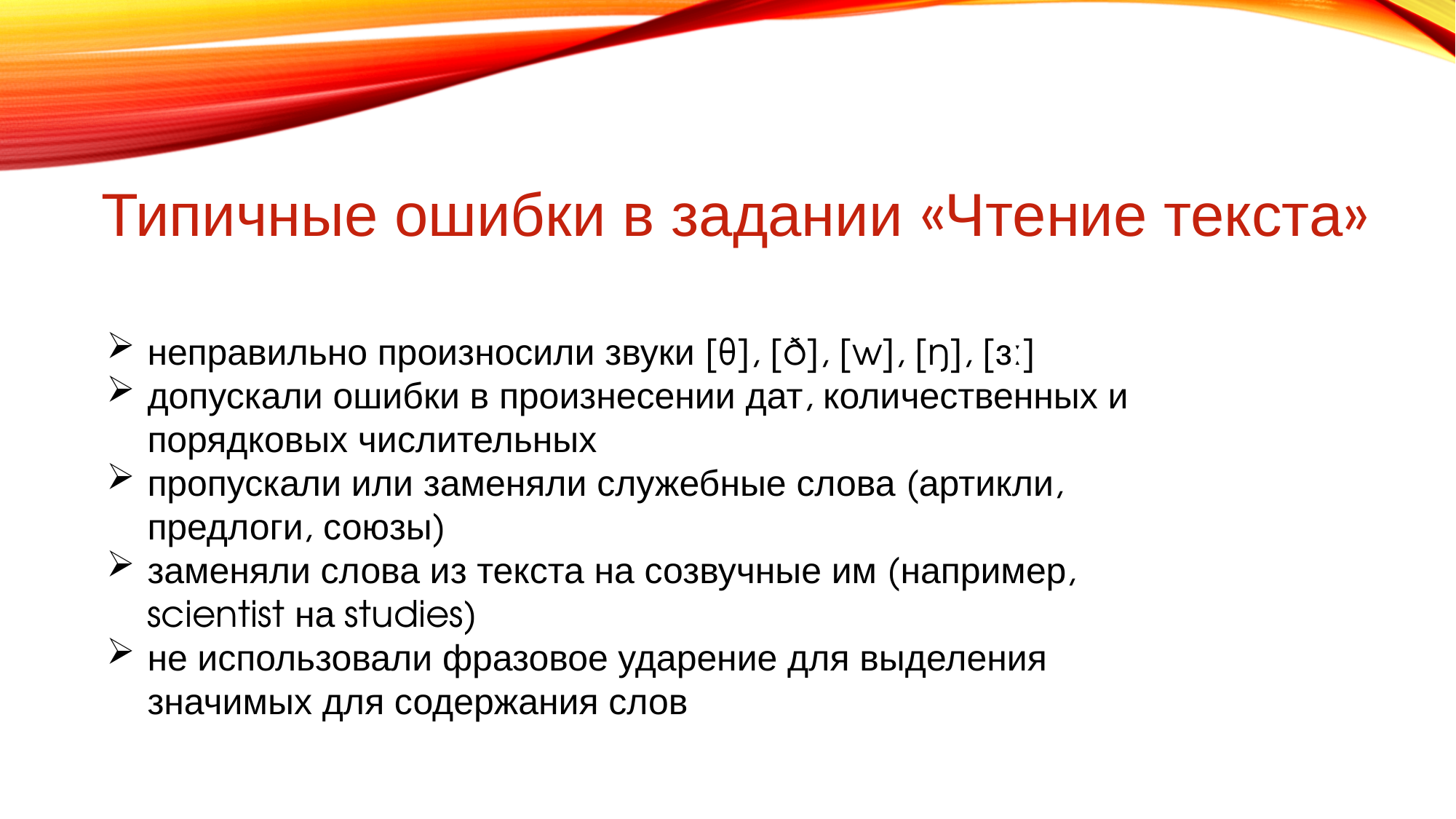

Типичные ошибки в задании «Чтение текста»
неправильно произносили звуки [θ], [ð], [w], [ŋ], [ɜː]
допускали ошибки в произнесении дат, количественных и порядковых числительных
пропускали или заменяли служебные слова (артикли, предлоги, союзы)
заменяли слова из текста на созвучные им (например, scientist на studies)
не использовали фразовое ударение для выделения значимых для содержания слов